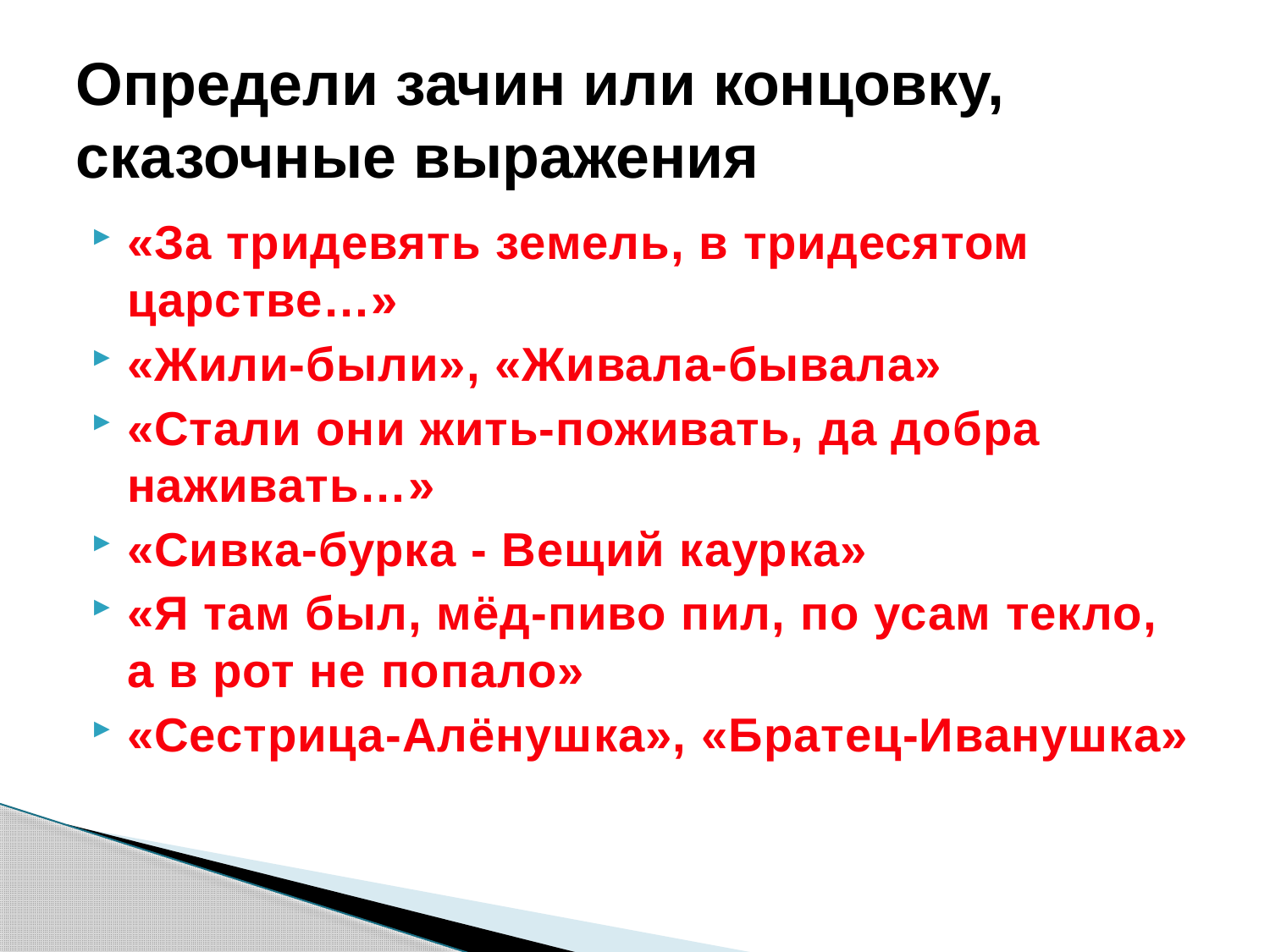

# Определи зачин или концовку, сказочные выражения
«За тридевять земель, в тридесятом царстве…»
«Жили-были», «Живала-бывала»
«Стали они жить-поживать, да добра наживать…»
«Сивка-бурка - Вещий каурка»
«Я там был, мёд-пиво пил, по усам текло, а в рот не попало»
«Сестрица-Алёнушка», «Братец-Иванушка»